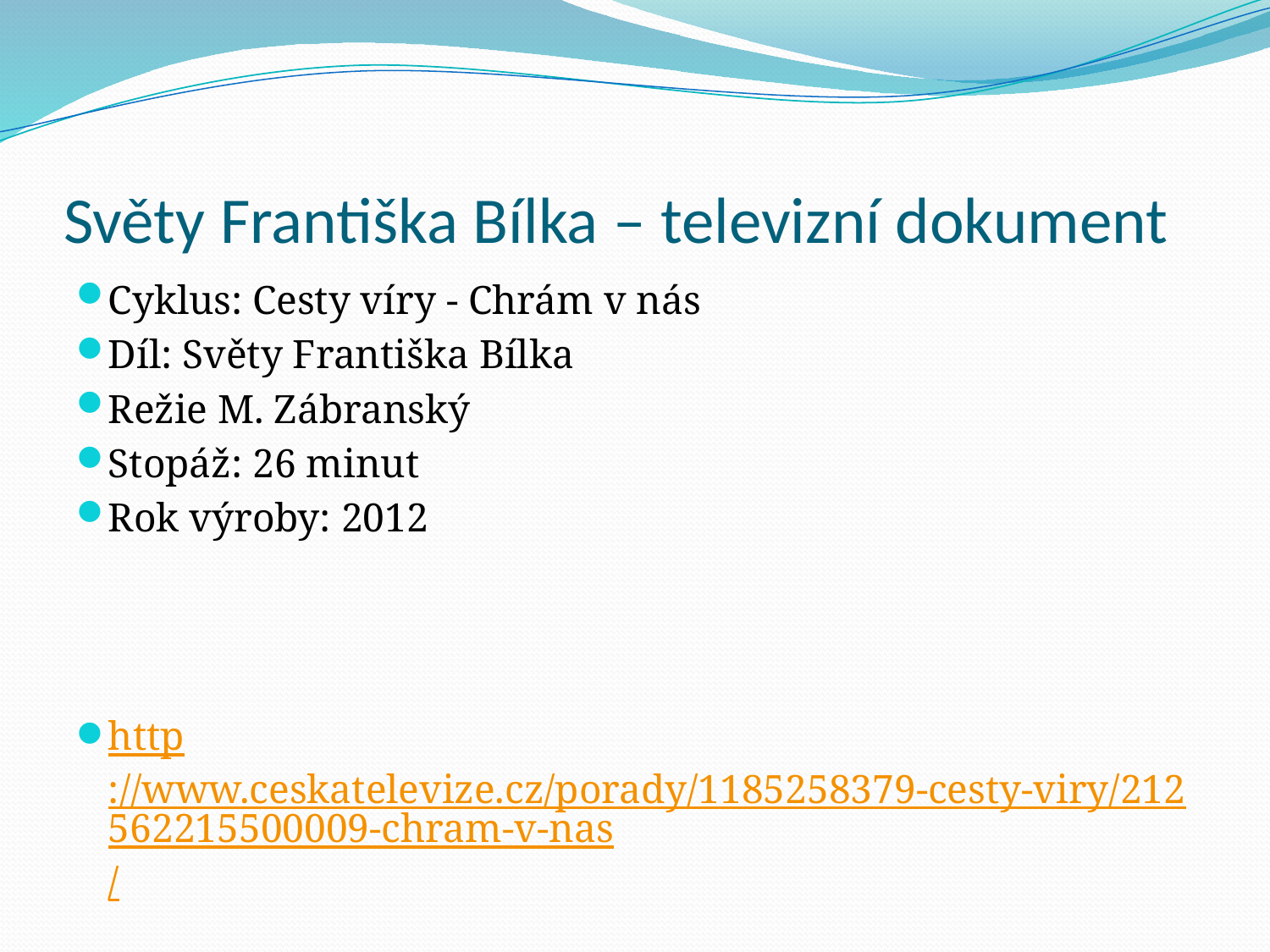

# Světy Františka Bílka – televizní dokument
Cyklus: Cesty víry - Chrám v nás
Díl: Světy Františka Bílka
Režie M. Zábranský
Stopáž: 26 minut
Rok výroby: 2012

http://www.ceskatelevize.cz/porady/1185258379-cesty-viry/212562215500009-chram-v-nas/